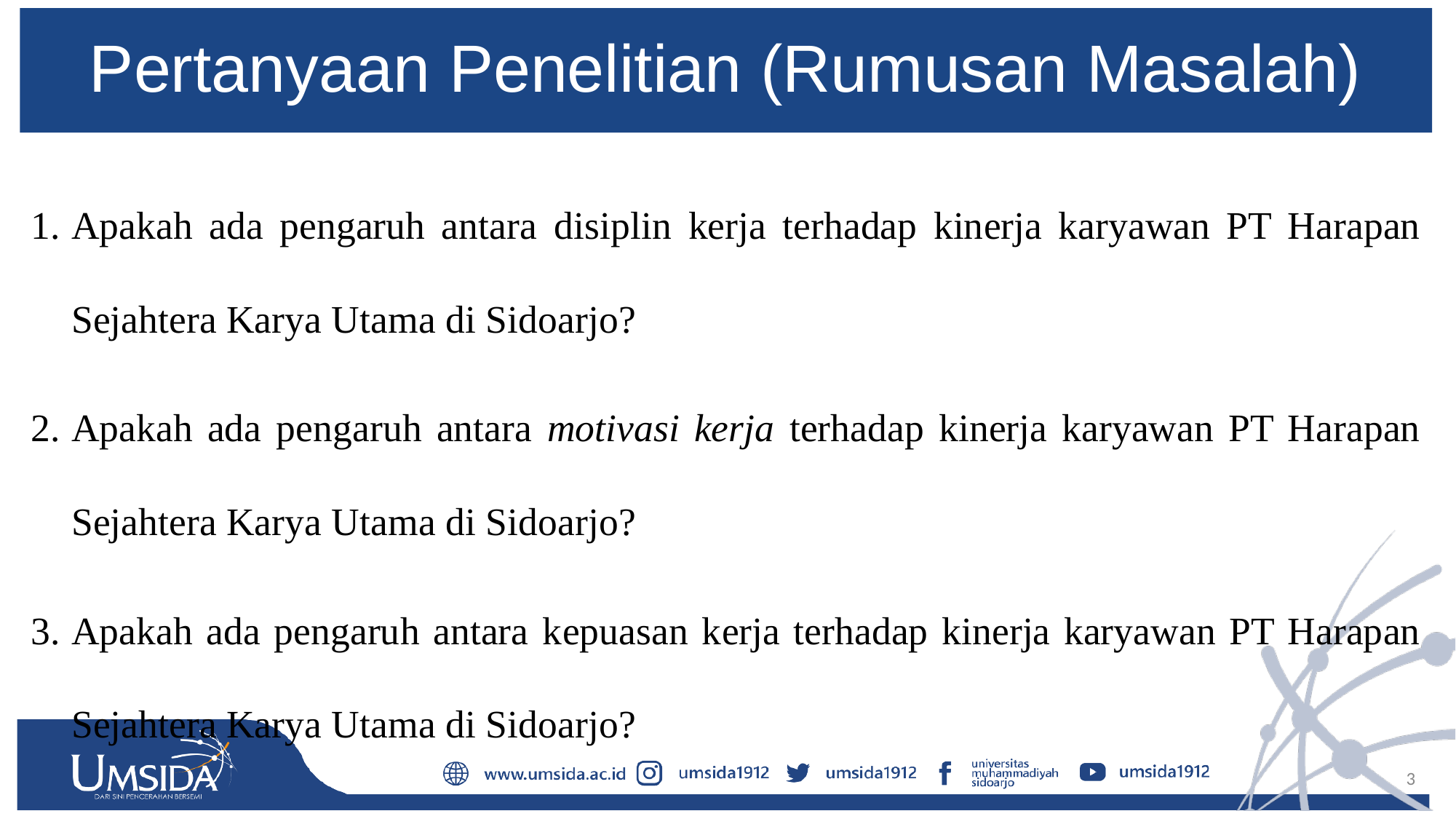

# Pertanyaan Penelitian (Rumusan Masalah)
Apakah ada pengaruh antara disiplin kerja terhadap kinerja karyawan PT Harapan Sejahtera Karya Utama di Sidoarjo?
Apakah ada pengaruh antara motivasi kerja terhadap kinerja karyawan PT Harapan Sejahtera Karya Utama di Sidoarjo?
Apakah ada pengaruh antara kepuasan kerja terhadap kinerja karyawan PT Harapan Sejahtera Karya Utama di Sidoarjo?